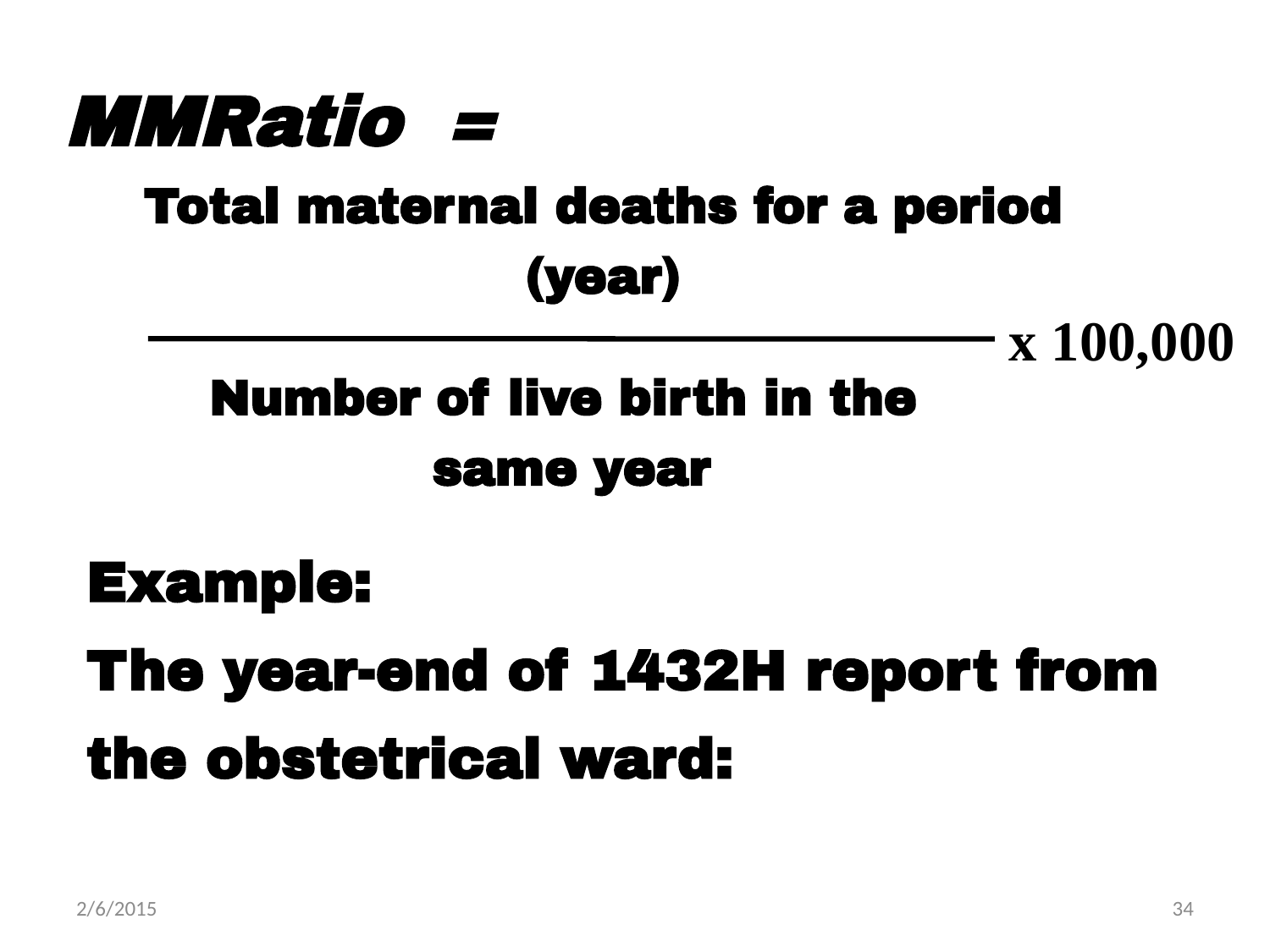

MMRatio  =
Total maternal deaths for a period (year)
x 100,000
Number of live birth in the
same year
Example:
The year-end of 1432H report from the obstetrical ward:
2/6/2015
34